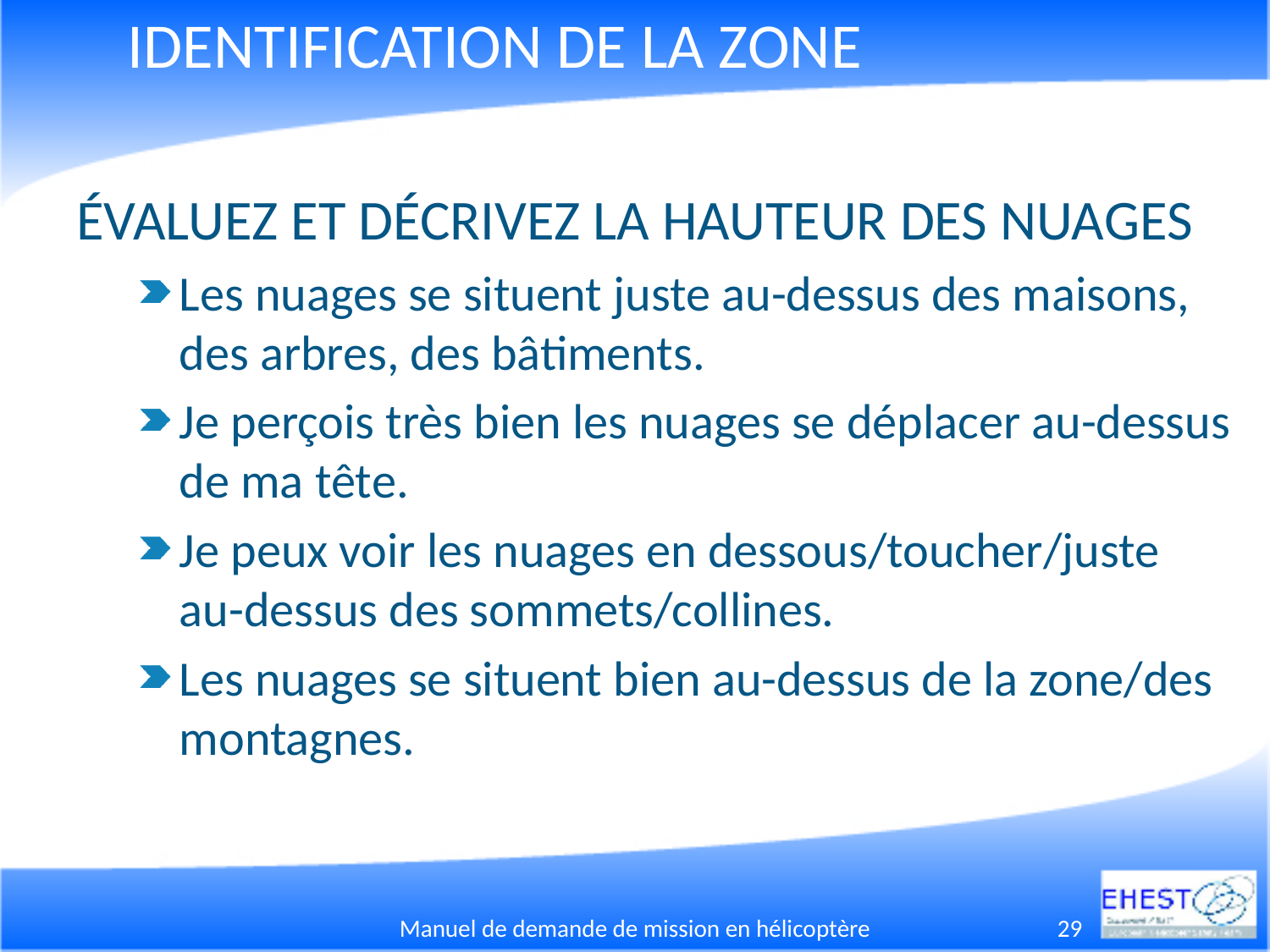

# IDENTIFICATION DE LA ZONE
ÉVALUEZ ET DÉCRIVEZ LA HAUTEUR DES NUAGES
Les nuages se situent juste au-dessus des maisons, des arbres, des bâtiments.
Je perçois très bien les nuages se déplacer au-dessus de ma tête.
Je peux voir les nuages en dessous/toucher/juste au-dessus des sommets/collines.
Les nuages se situent bien au-dessus de la zone/des montagnes.

Manuel de demande de mission en hélicoptère
29